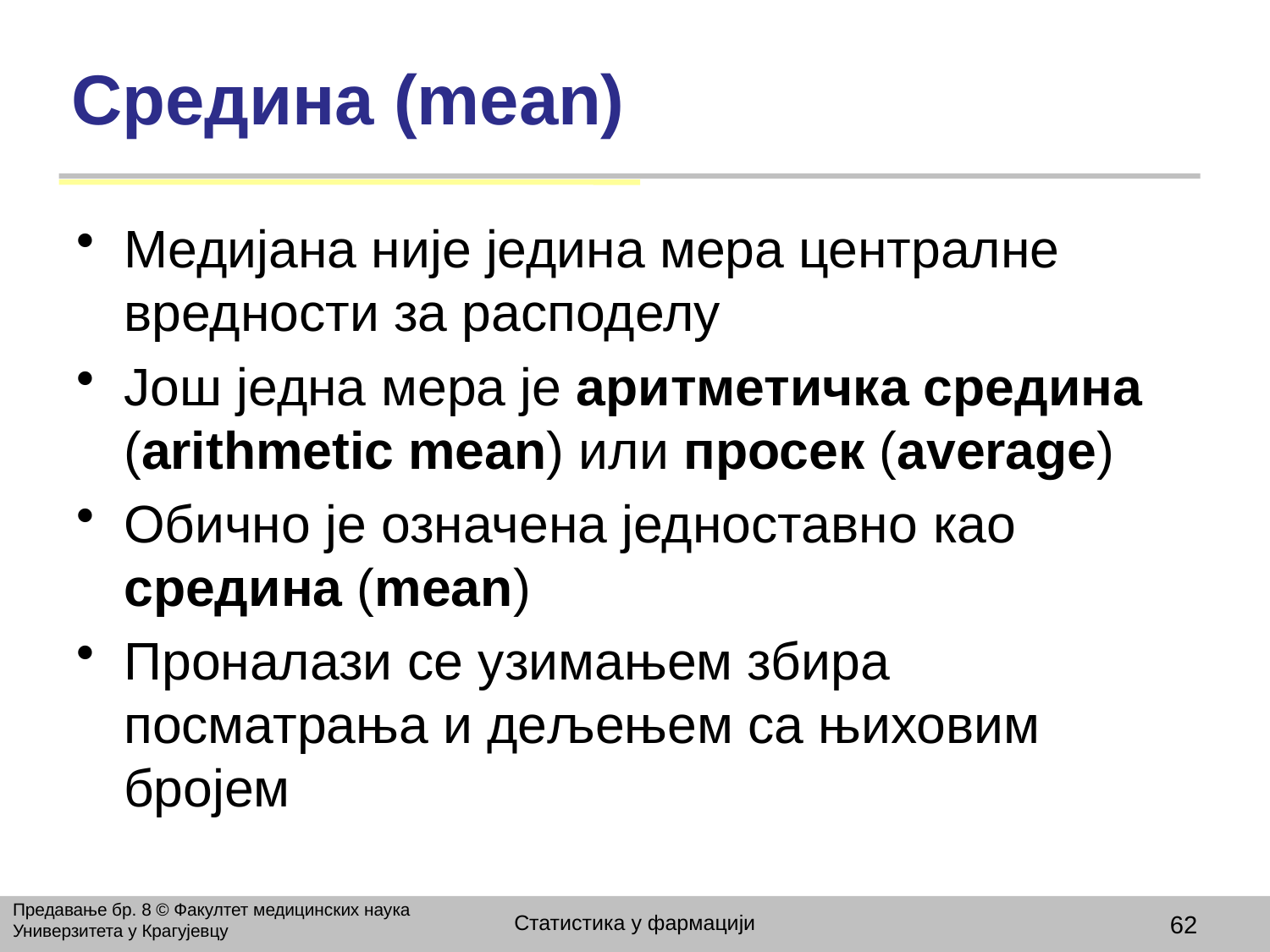

# Средина (mean)
Медијана није једина мера централне вредности за расподелу
Jош једна мера је аритметичка средина (arithmetic mean) или просек (average)
Обично је означена једноставно као средина (mean)
Проналази се узимањем збира посматрања и дељењем са њиховим бројем
Предавање бр. 8 © Факултет медицинских наука Универзитета у Крагујевцу
Статистика у фармацији
62